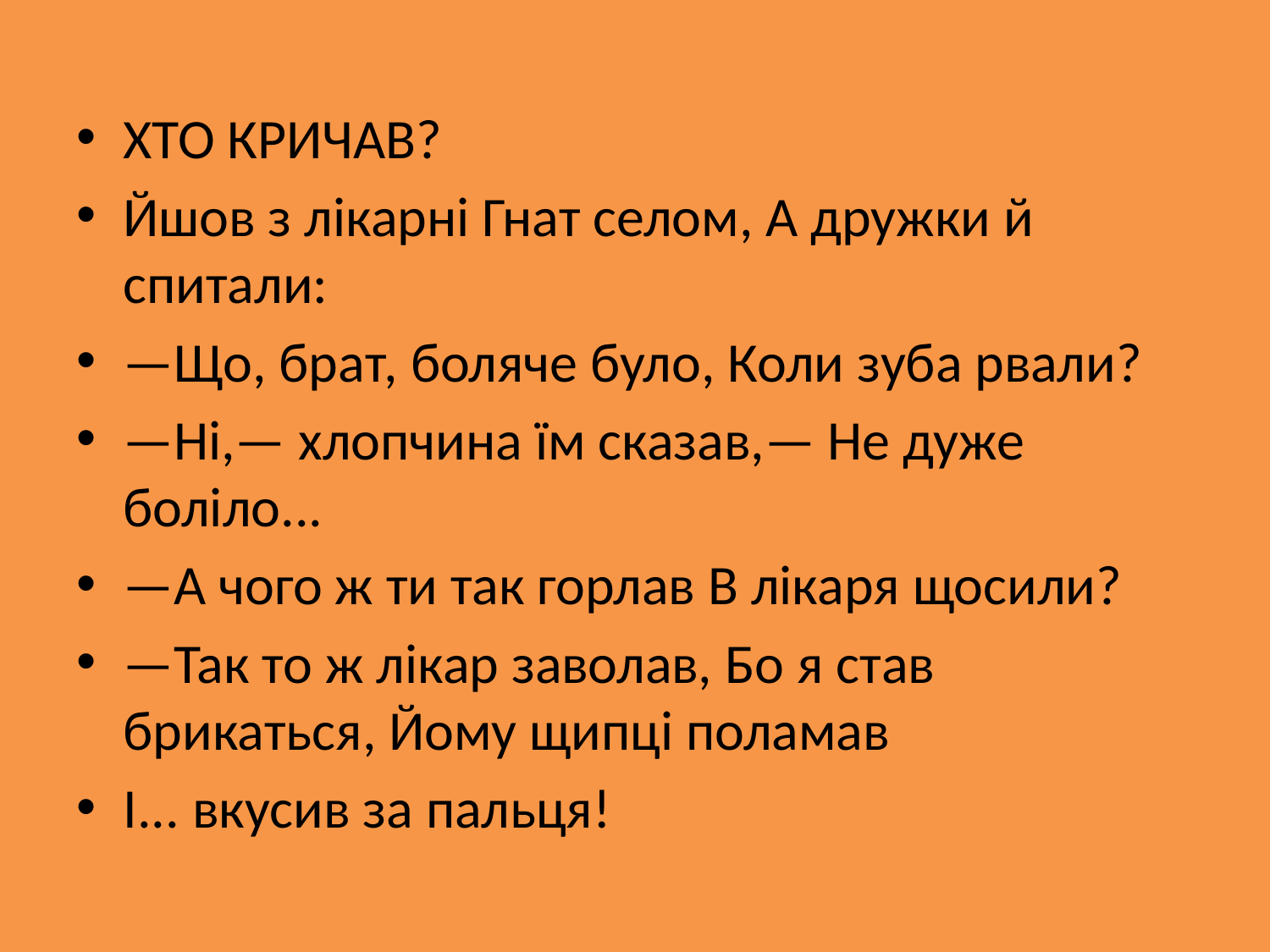

#
ХТО КРИЧАВ?
Йшов з лікарні Гнат селом, А дружки й спитали:
—Що, брат, боляче було, Коли зуба рвали?
—Ні,— хлопчина їм сказав,— Не дуже боліло...
—А чого ж ти так горлав В лікаря щосили?
—Так то ж лікар заволав, Бо я став брикаться, Йому щипці поламав
І... вкусив за пальця!